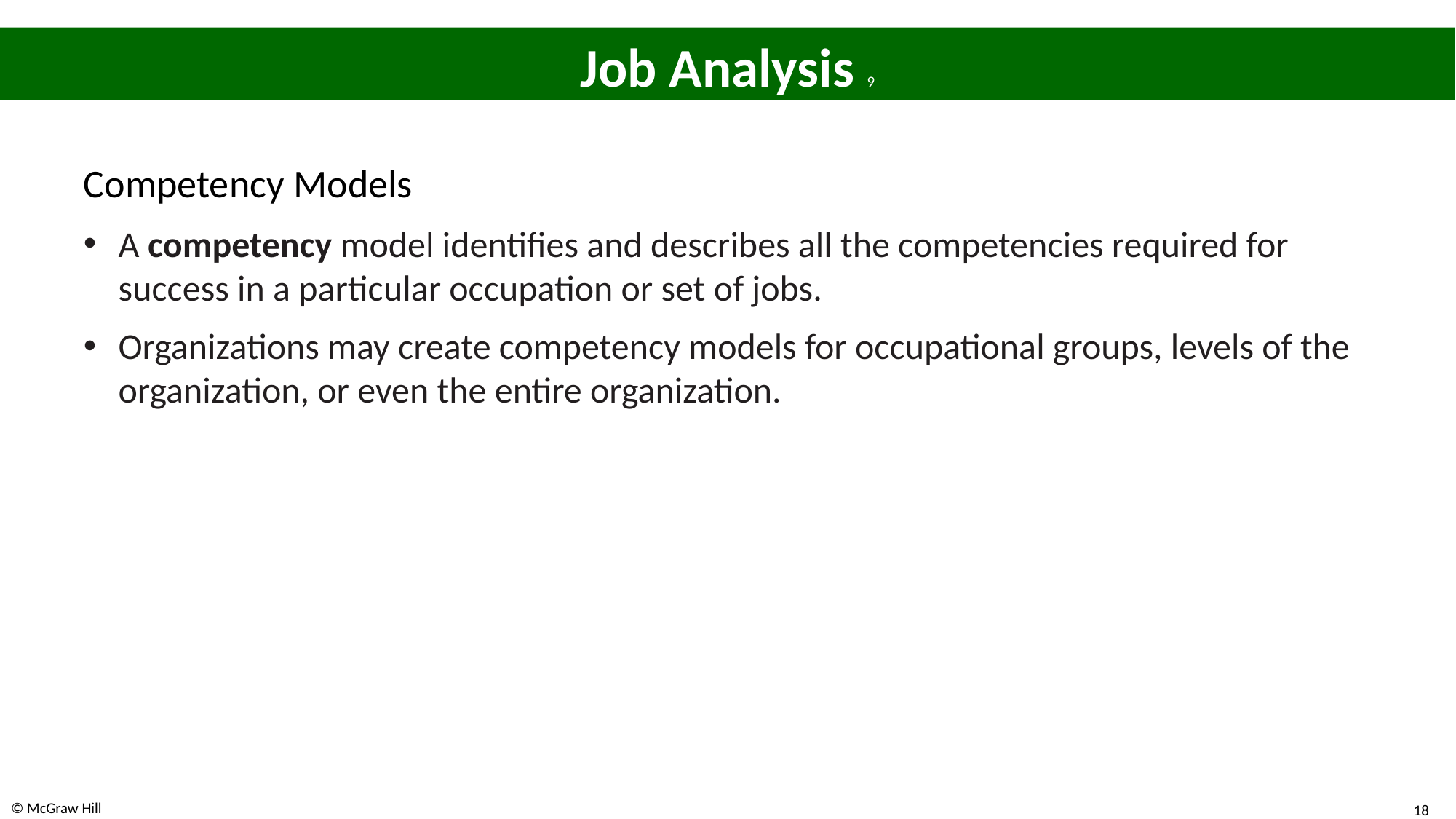

# Job Analysis 9
Competency Models
A competency model identifies and describes all the competencies required for success in a particular occupation or set of jobs.
Organizations may create competency models for occupational groups, levels of the organization, or even the entire organization.